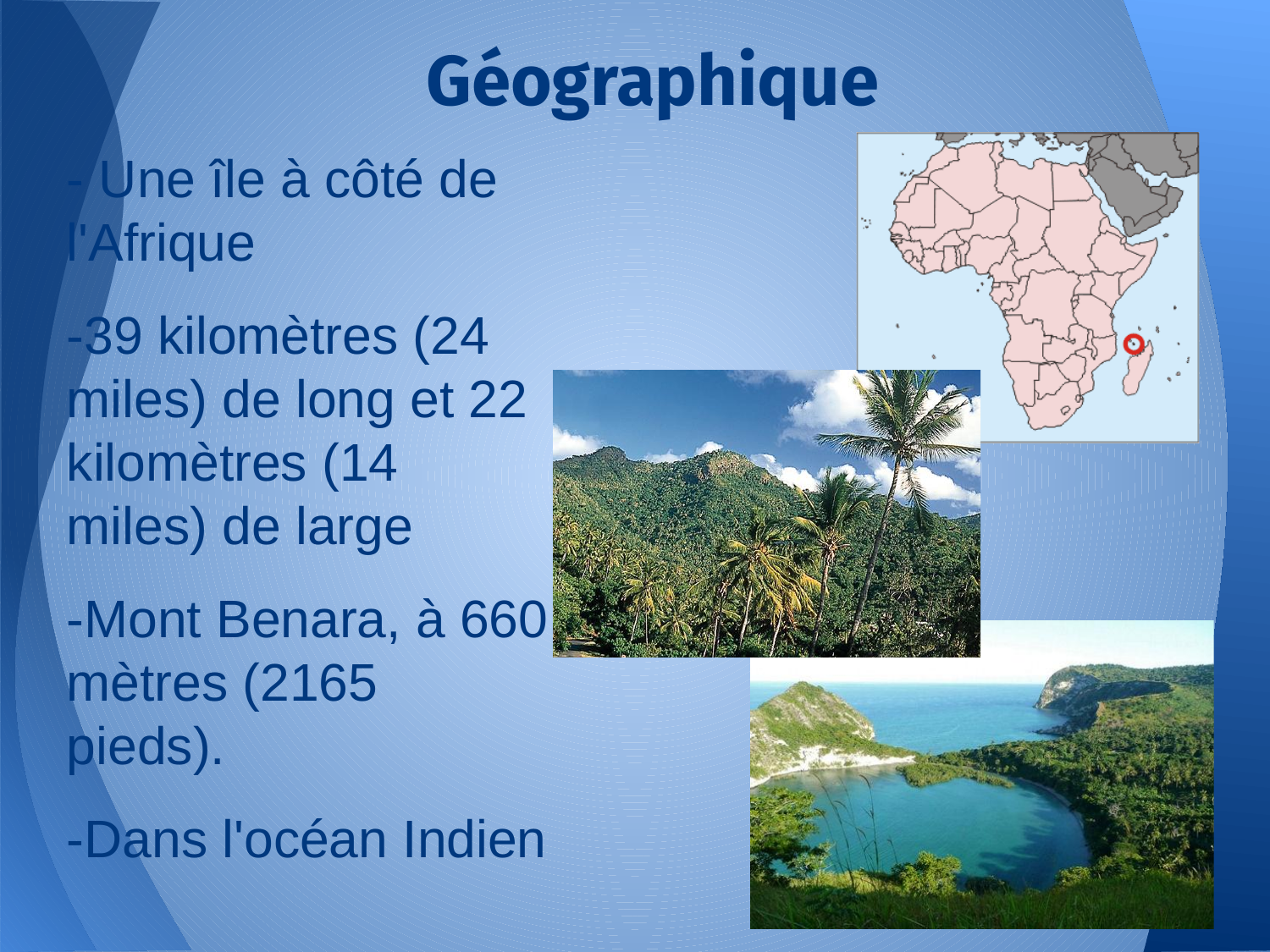

# Géographique
- Une île à côté de l'Afrique

-39 kilomètres (24 miles) de long et 22 kilomètres (14 miles) de large

-Mont Benara, à 660 mètres (2165 pieds).

-Dans l'océan Indien